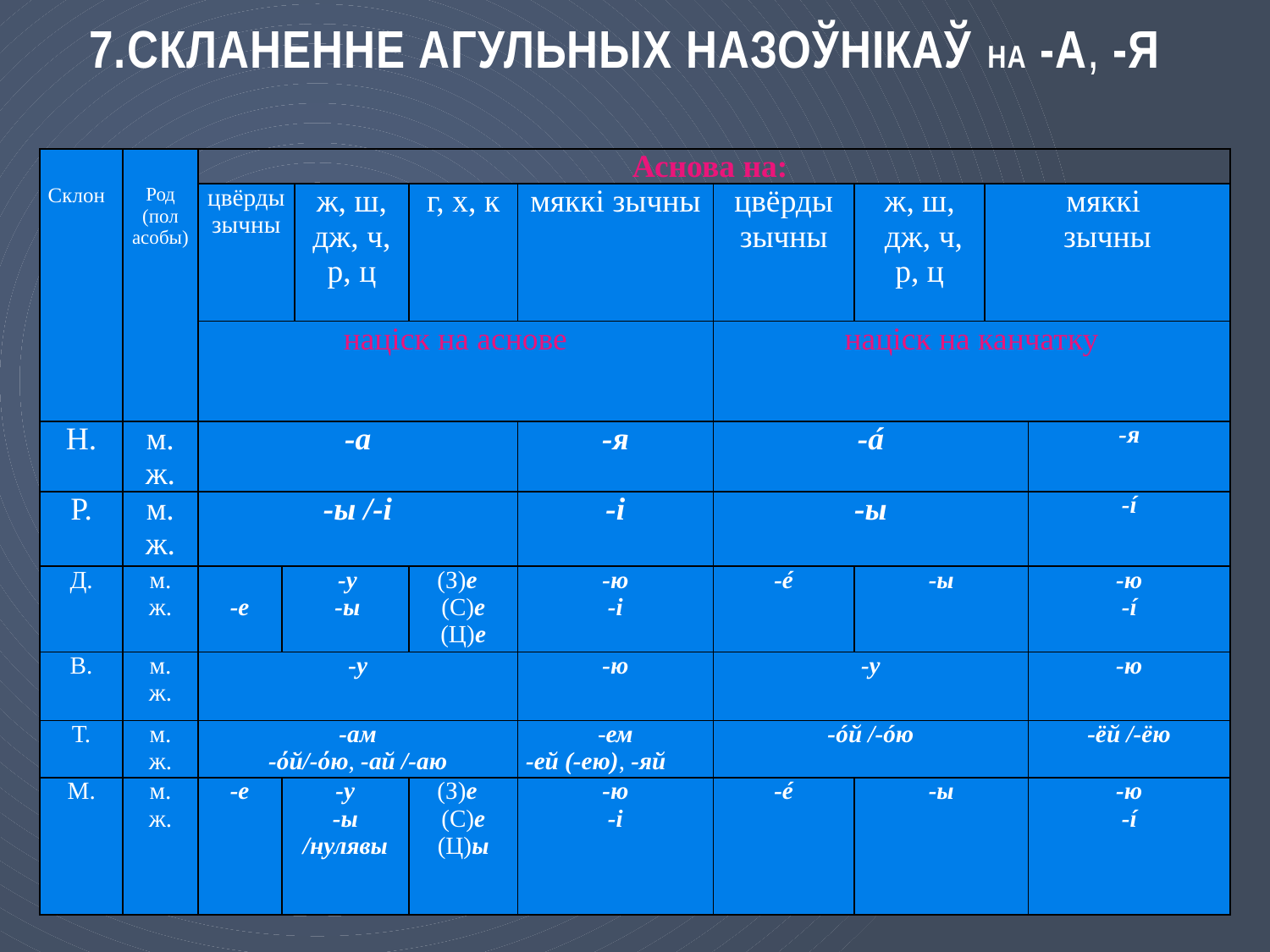

# 7.Скланенне агульных назоўнікаў на -а, -я

| Склон | Род (пол асобы) | Аснова на: |  |  |  |  |  |  |  |  |
| --- | --- | --- | --- | --- | --- | --- | --- | --- | --- | --- |
|  |  | цвёрды зычны |  | ж, ш, дж, ч, р, ц | г, х, к | мяккі зычны | цвёрды зычны | ж, ш, дж, ч, р, ц | мяккі зычны |  |
|  |  | націск на аснове |  |  |  |  | націск на канчатку |  |  |  |
| Н. | м. ж. | -а |  |  |  | -я | -á |  |  | -я |
| Р. | м. ж. | -ы /-і |  |  |  | -і | -ы |  |  | -í |
| Д. | м. ж. | -е | -у -ы |  | (З)е (С)е (Ц)е | -ю -і | -é | -ы |  | -ю -í |
| В. | м. ж. | -у |  |  |  | -ю | -у |  |  | -ю |
| Т. | м. ж. | -ам -όй/-όю, -ай /-аю |  |  |  | -ем -ей (-ею), -яй | -óй /-óю |  |  | -ёй /-ёю |
| М. | м. ж. | -е | -у -ы /нулявы |  | (З)е (С)е (Ц)ы | -ю -і | -é | -ы |  | -ю -í |